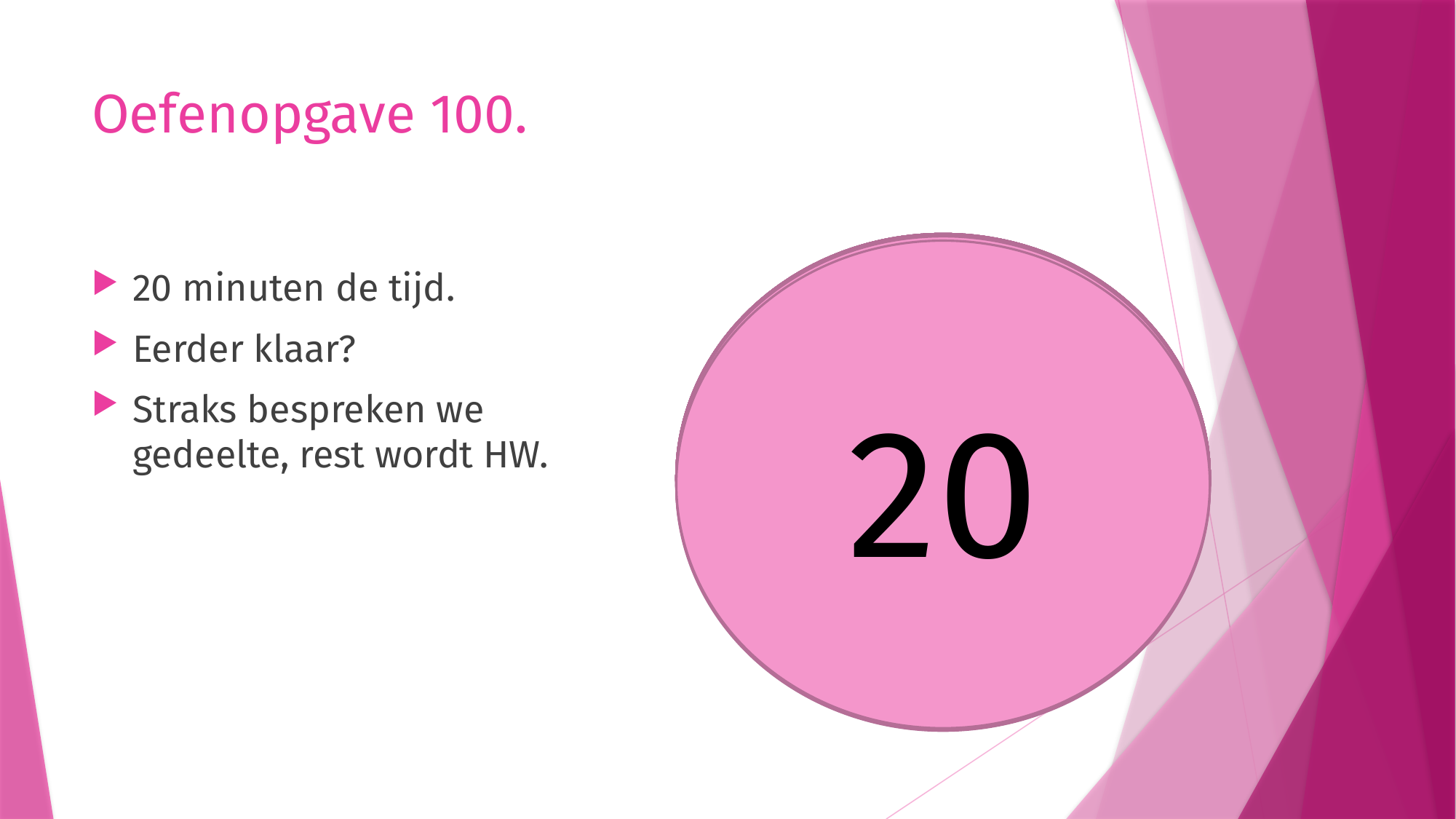

# Oefenopgave 100.
10
9
8
5
6
7
4
3
1
2
14
13
11
17
16
12
20
19
18
20 minuten de tijd.
Eerder klaar?
Straks bespreken we gedeelte, rest wordt HW.